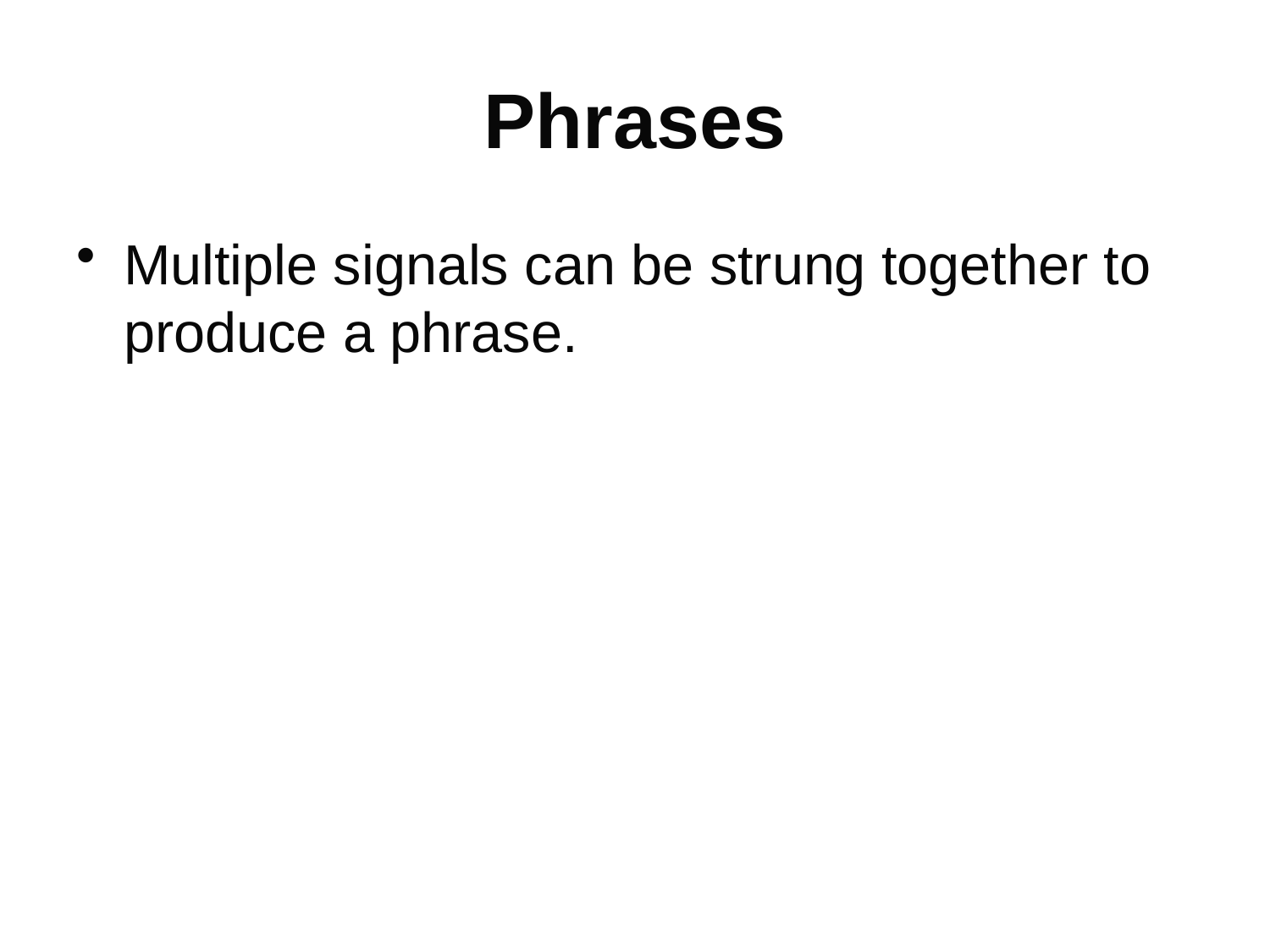

# Phrases
Multiple signals can be strung together to produce a phrase.